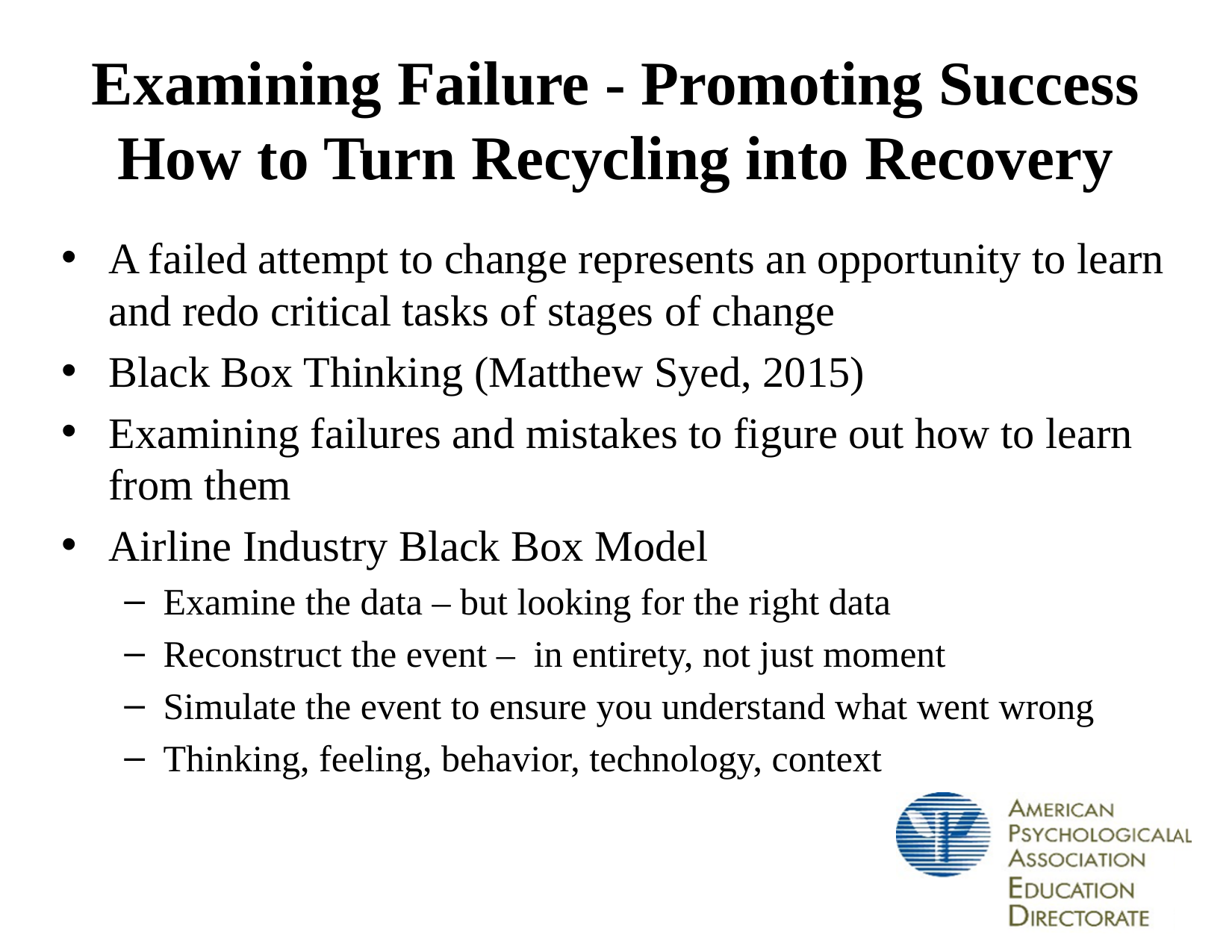

# Examining Failure - Promoting Success How to Turn Recycling into Recovery
A failed attempt to change represents an opportunity to learn and redo critical tasks of stages of change
Black Box Thinking (Matthew Syed, 2015)
Examining failures and mistakes to figure out how to learn from them
Airline Industry Black Box Model
Examine the data – but looking for the right data
Reconstruct the event –  in entirety, not just moment
Simulate the event to ensure you understand what went wrong
Thinking, feeling, behavior, technology, context